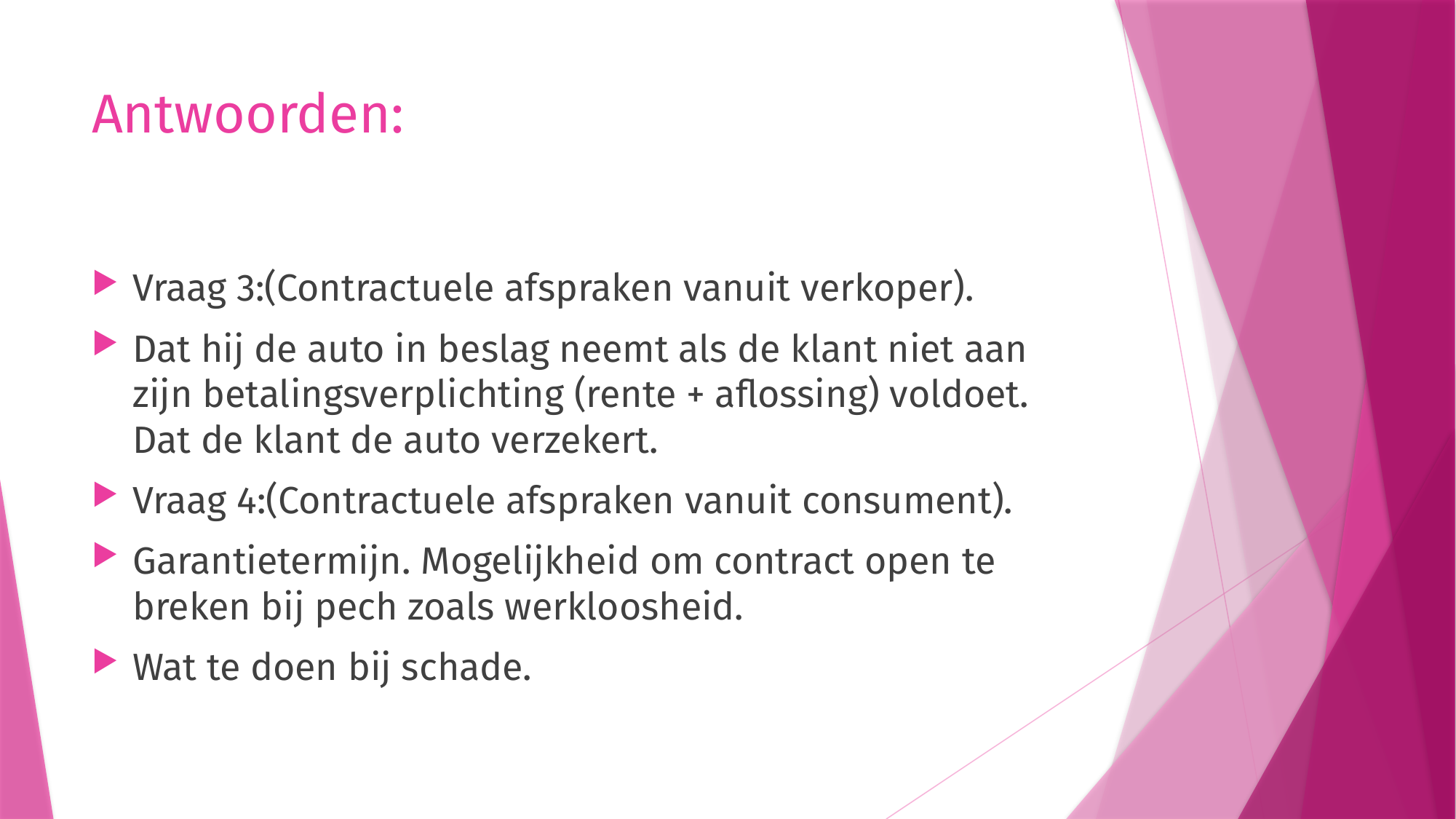

# Antwoorden:
Vraag 3:(Contractuele afspraken vanuit verkoper).
Dat hij de auto in beslag neemt als de klant niet aan zijn betalingsverplichting (rente + aflossing) voldoet. Dat de klant de auto verzekert.
Vraag 4:(Contractuele afspraken vanuit consument).
Garantietermijn. Mogelijkheid om contract open te breken bij pech zoals werkloosheid.
Wat te doen bij schade.